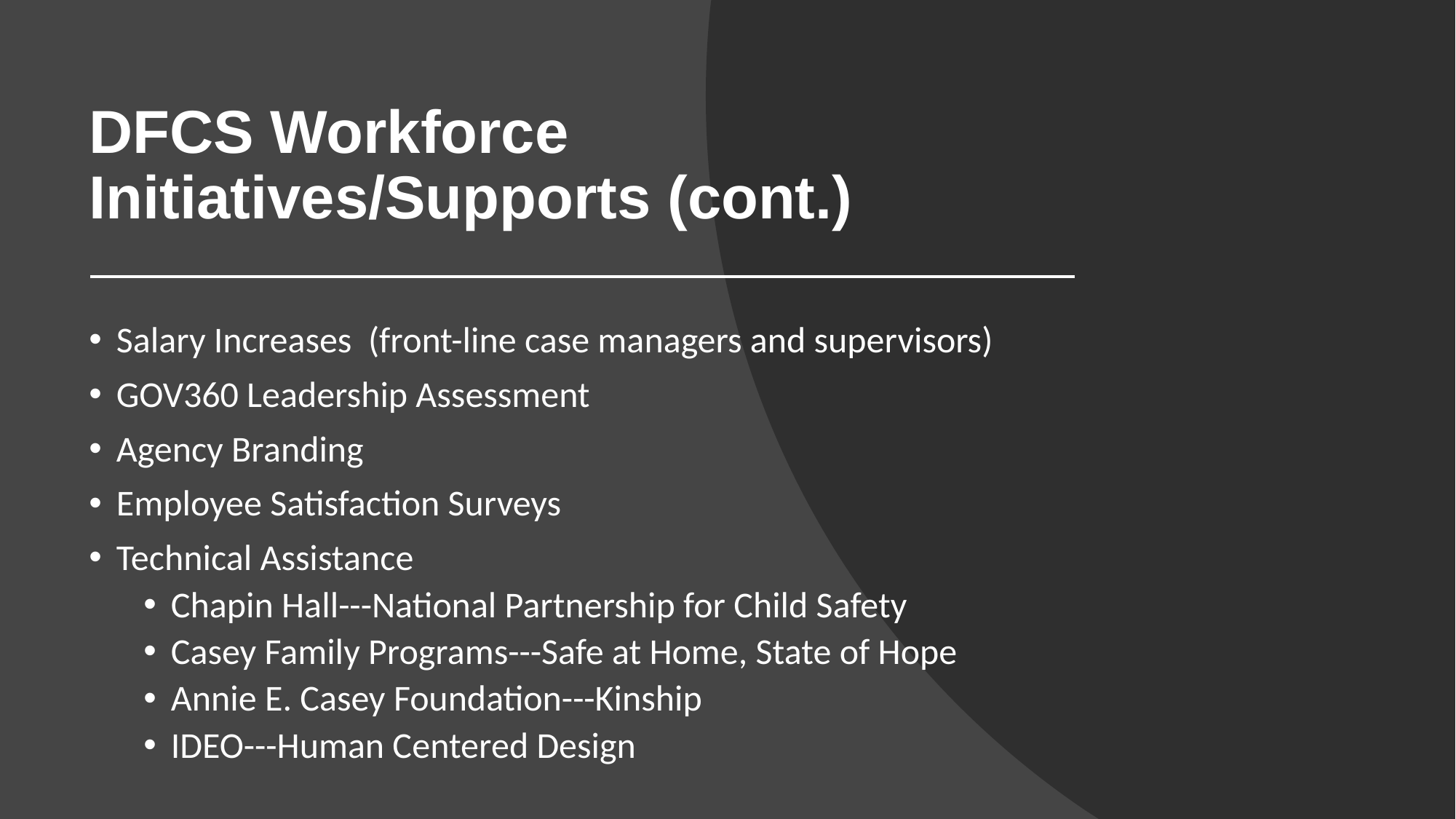

# DFCS Workforce Initiatives/Supports (cont.)
Salary Increases  (front-line case managers and supervisors)
GOV360 Leadership Assessment
Agency Branding
Employee Satisfaction Surveys
Technical Assistance
Chapin Hall---National Partnership for Child Safety
Casey Family Programs---Safe at Home, State of Hope
Annie E. Casey Foundation---Kinship
IDEO---Human Centered Design